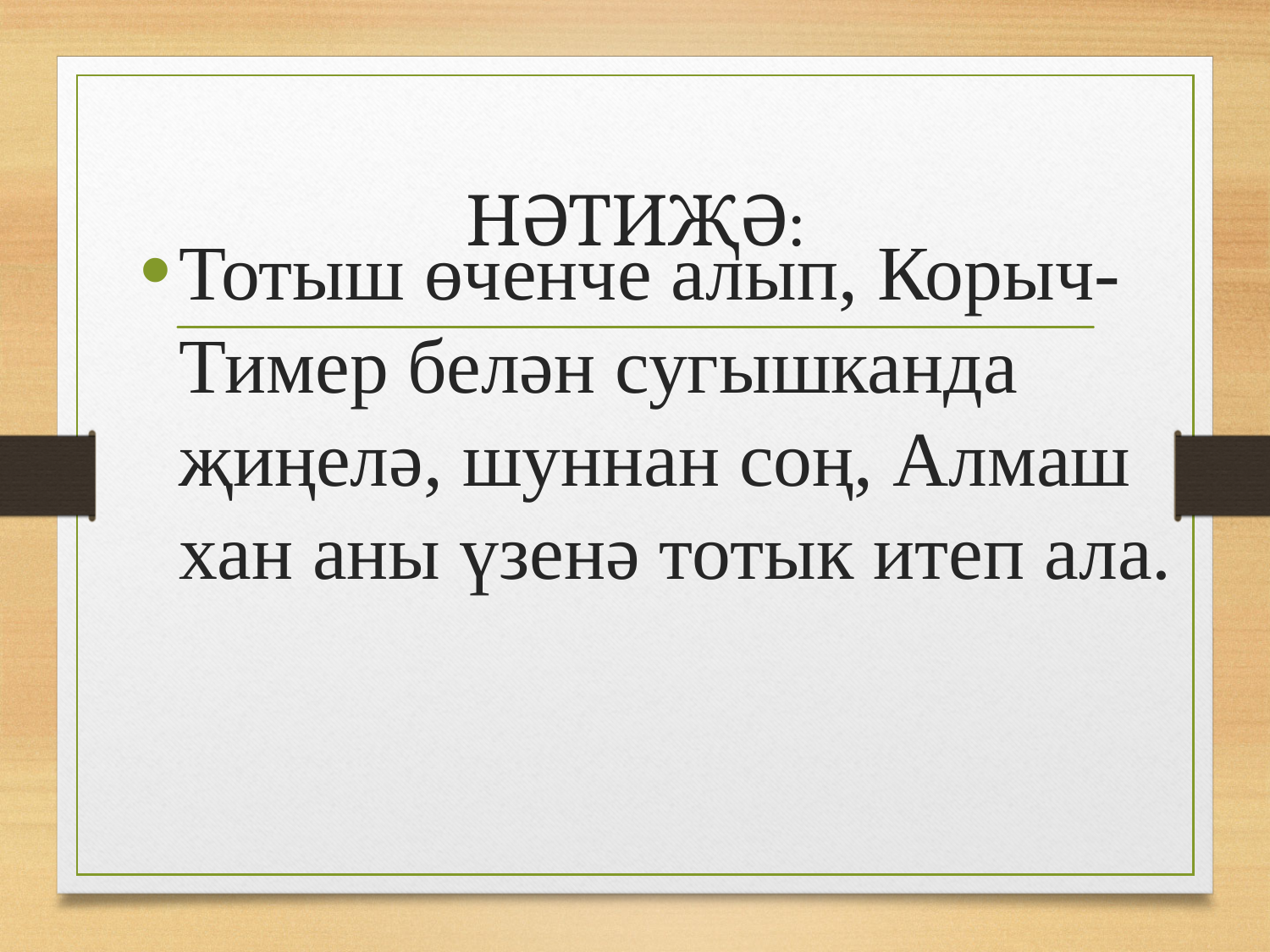

# НӘТИҖӘ:
Тотыш өченче алып, Корыч-Тимер белән сугышканда җиңелә, шуннан соң, Алмаш хан аны үзенә тотык итеп ала.